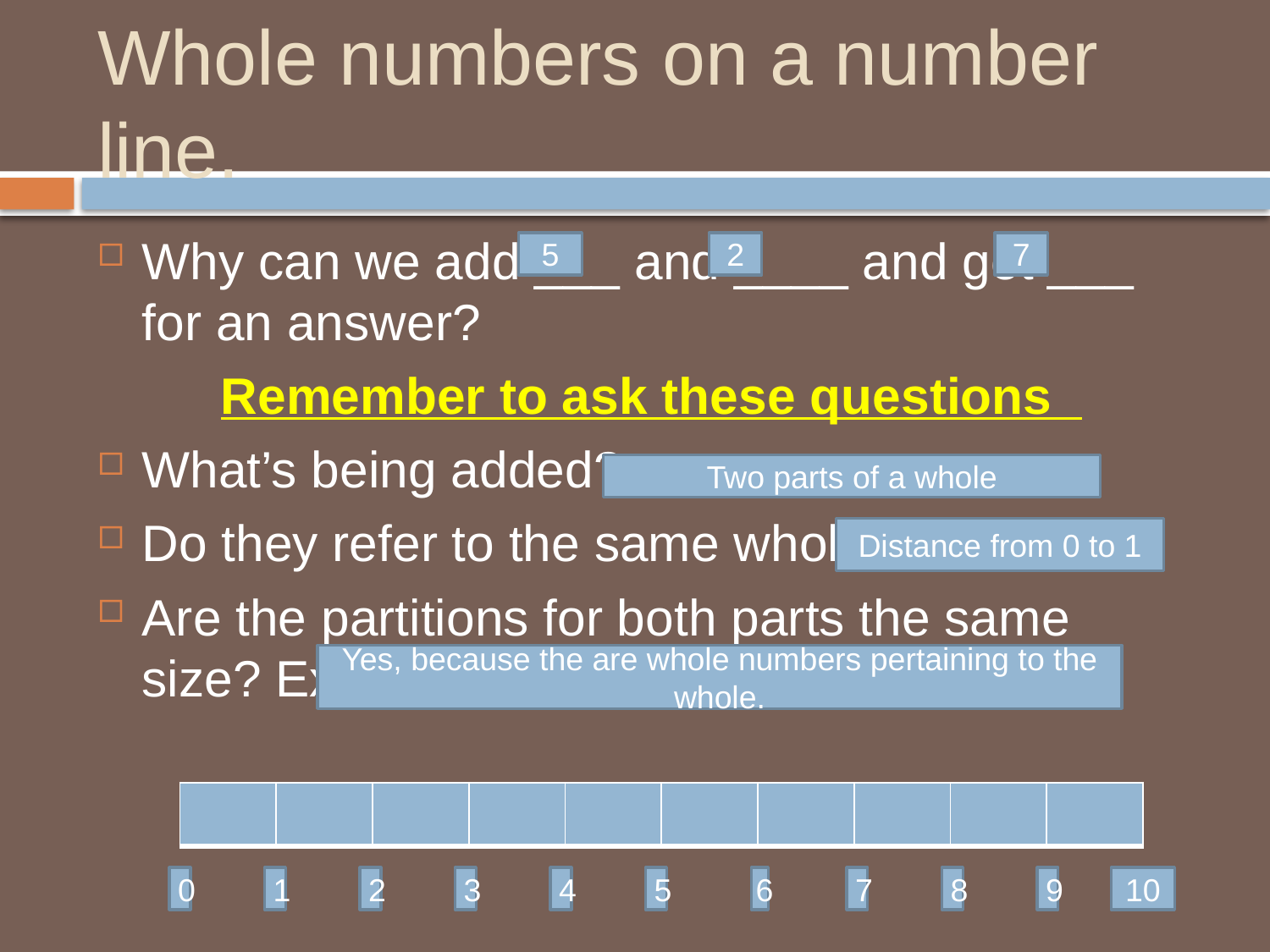

# Whole numbers on a number line.
Why can we add ___ and ____ and get ___ for an answer?
Remember to ask these questions
What’s being added?
Do they refer to the same whole?
Are the partitions for both parts the same size? Explain.
5
2
7
Two parts of a whole
Distance from 0 to 1
Yes, because the are whole numbers pertaining to the whole.
|  |  |  |  |  |  |  |  |  |  |
| --- | --- | --- | --- | --- | --- | --- | --- | --- | --- |
0
1
2
3
4
5
6
7
8
9
10